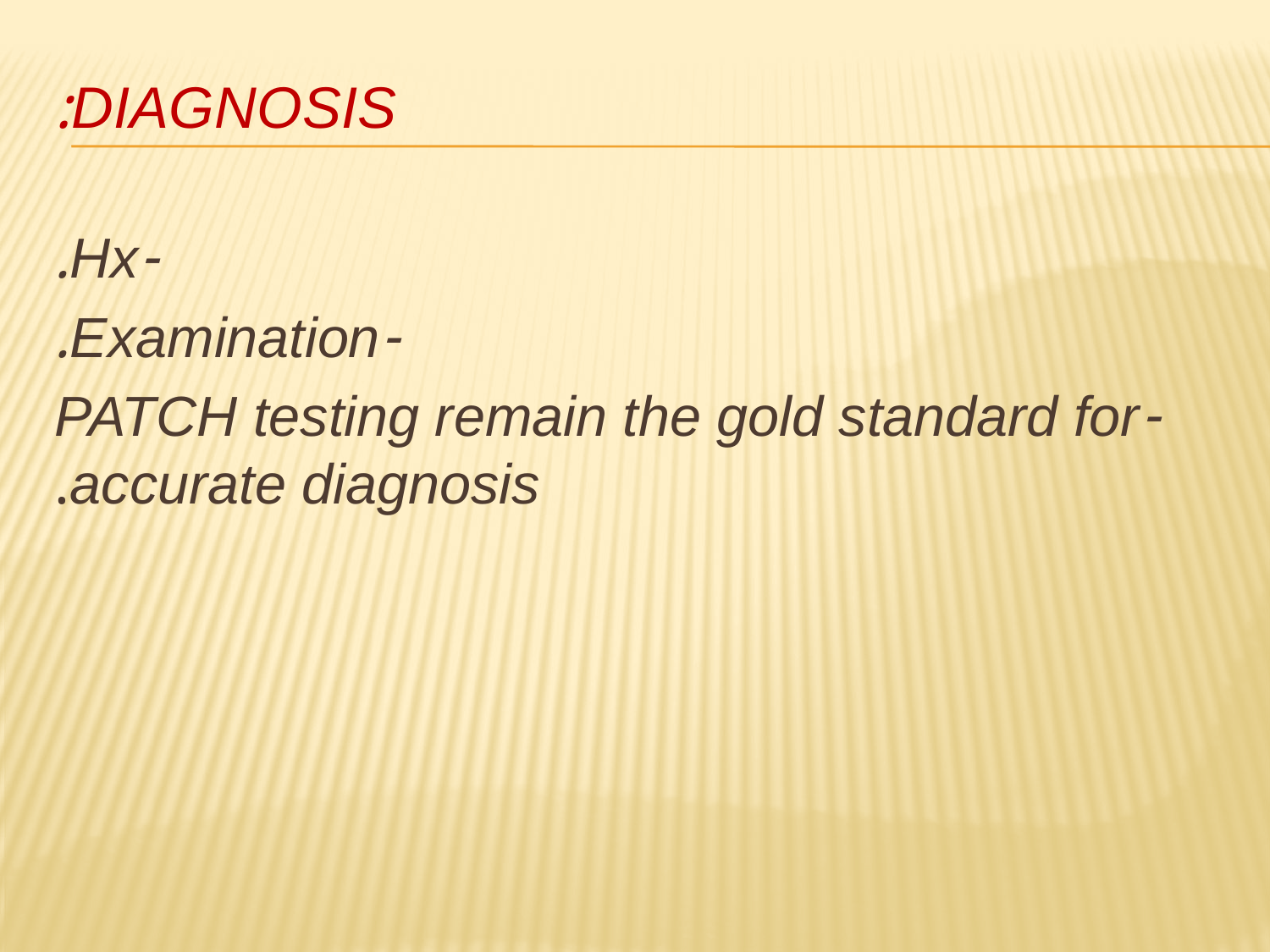

# Diagnosis:
-Hx.
-Examination.
-PATCH testing remain the gold standard for accurate diagnosis.